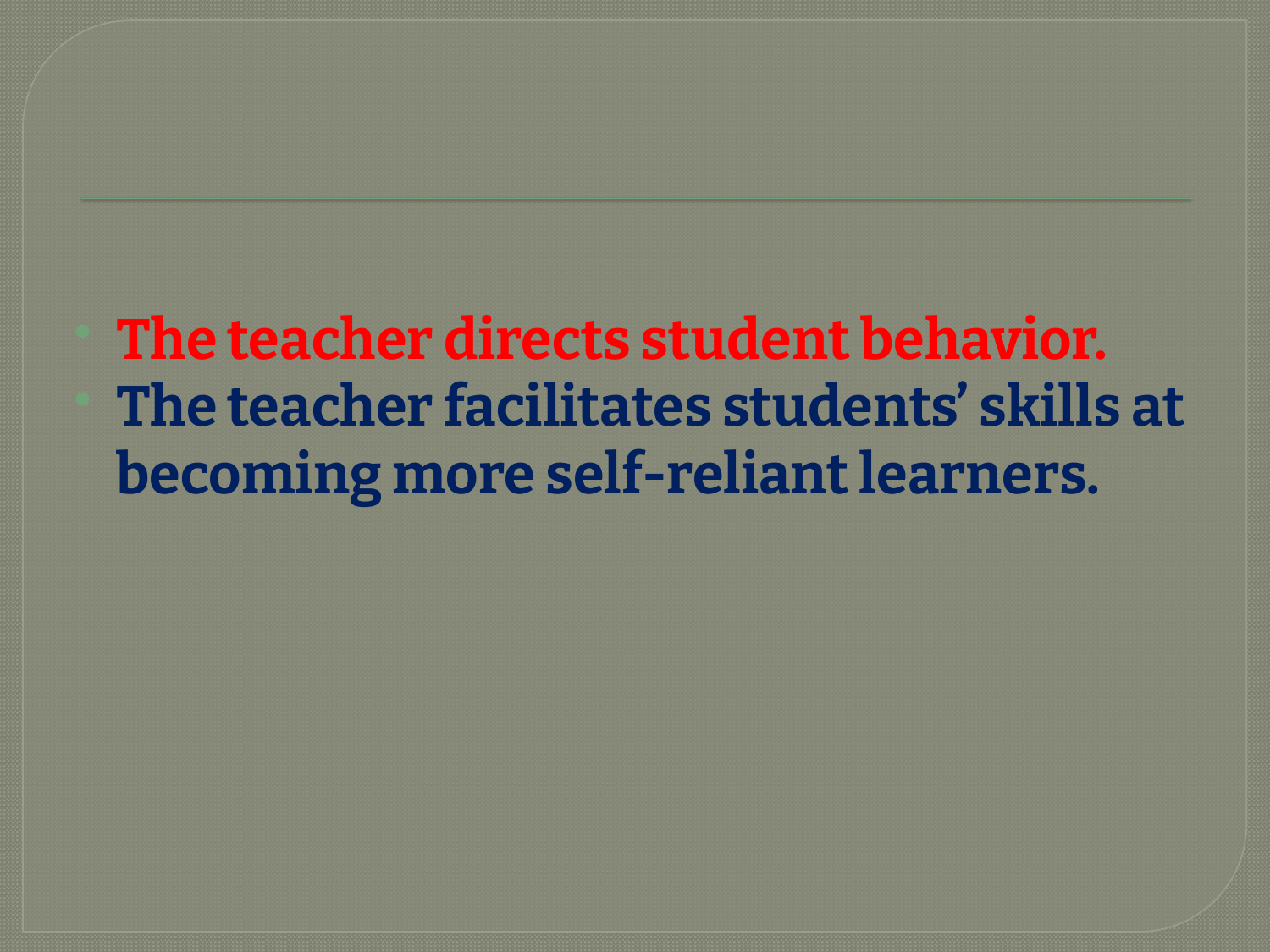

#

The teacher directs student behavior.
The teacher facilitates students’ skills at becoming more self-reliant learners.